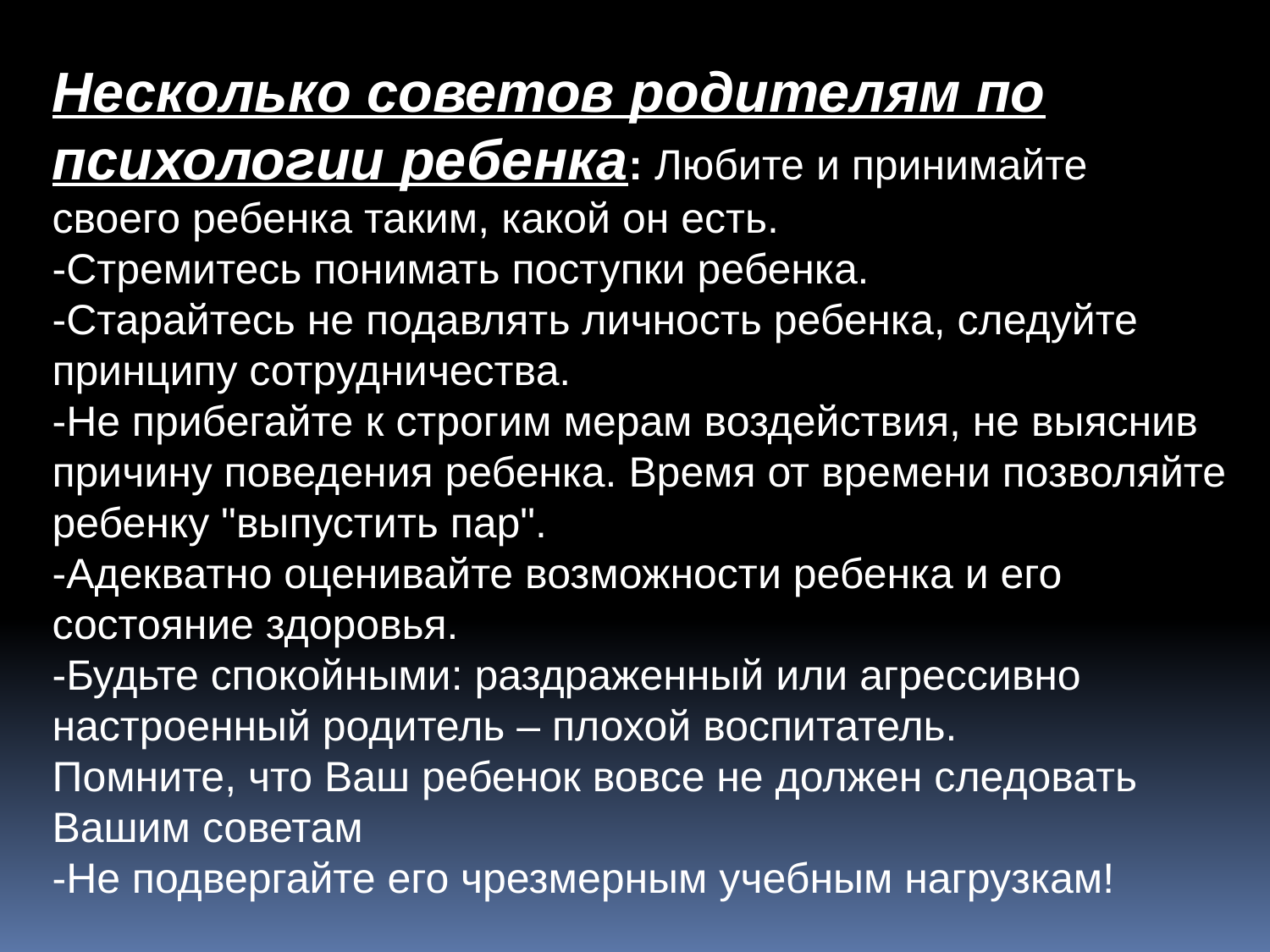

Несколько советов родителям по психологии ребенка: Любите и принимайте своего ребенка таким, какой он есть.
-Стремитесь понимать поступки ребенка.
-Старайтесь не подавлять личность ребенка, следуйте принципу сотрудничества.
-Не прибегайте к строгим мерам воздействия, не выяснив причину поведения ребенка. Время от времени позволяйте ребенку "выпустить пар".
-Адекватно оценивайте возможности ребенка и его состояние здоровья.
-Будьте спокойными: раздраженный или агрессивно настроенный родитель – плохой воспитатель.
Помните, что Ваш ребенок вовсе не должен следовать Вашим советам
-Не подвергайте его чрезмерным учебным нагрузкам!